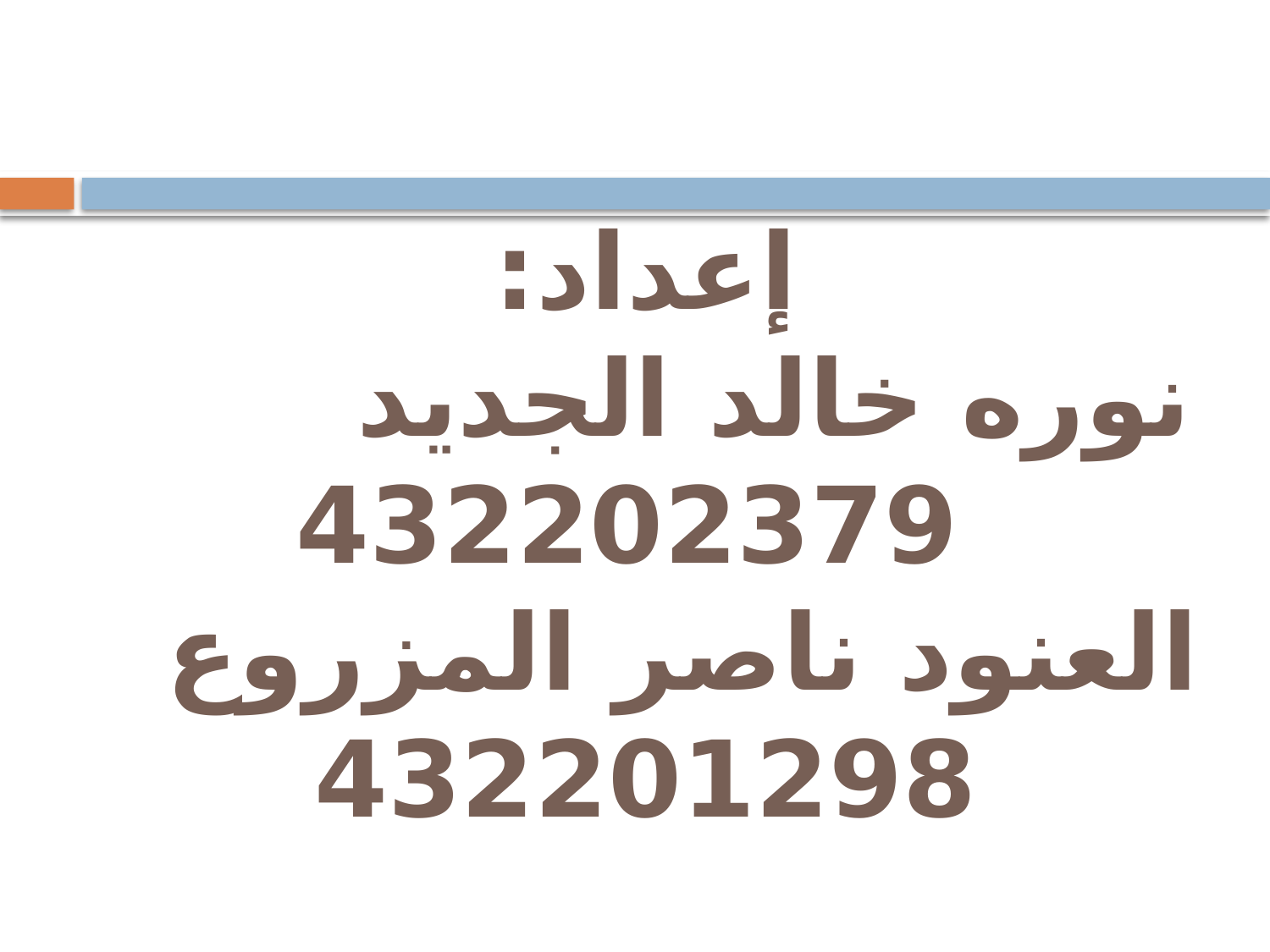

# إعداد: نوره خالد الجديد          432202379 العنود ناصر المزروع    432201298